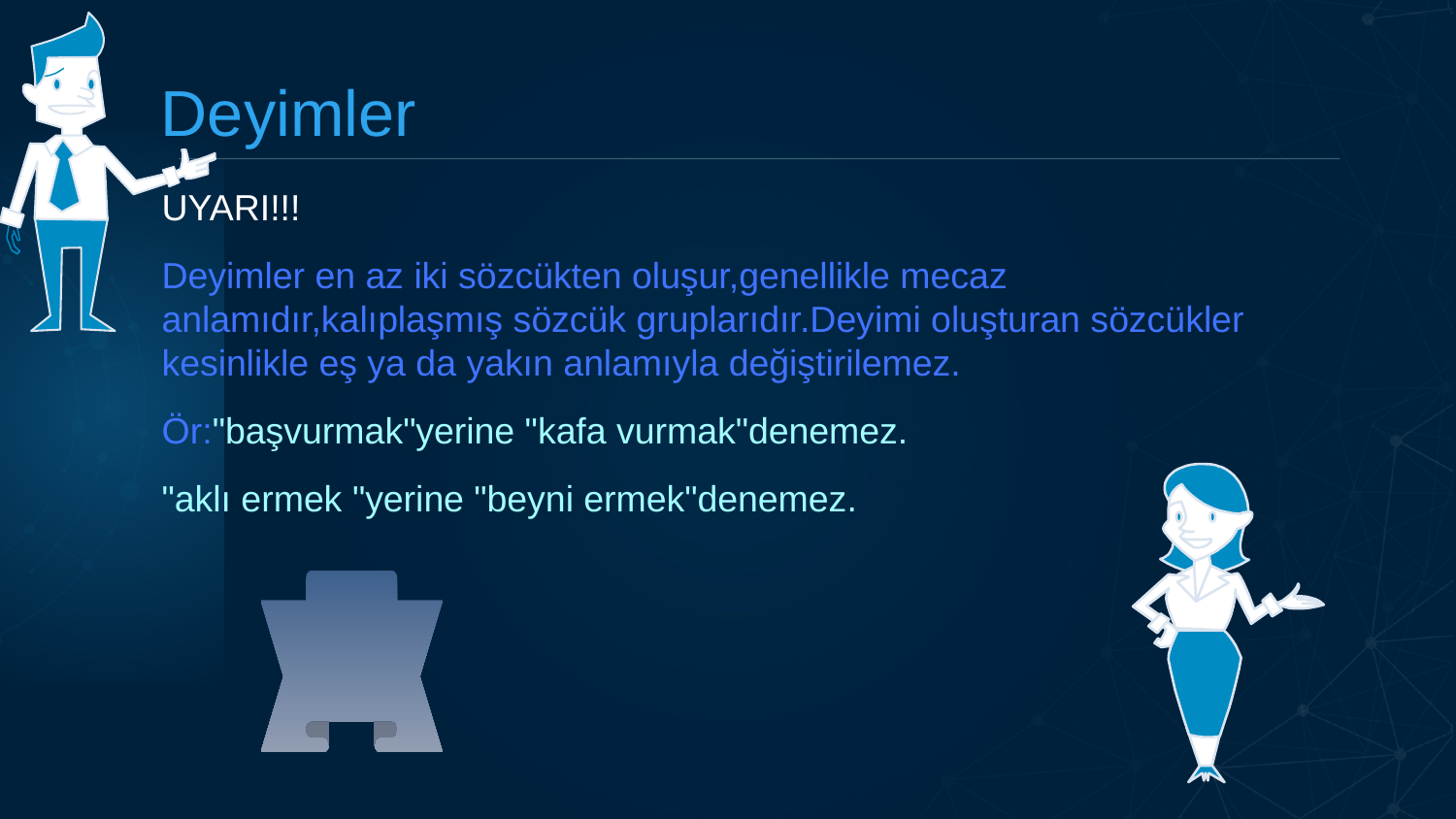

# Deyimler
UYARI!!!
Deyimler en az iki sözcükten oluşur,genellikle mecaz anlamıdır,kalıplaşmış sözcük gruplarıdır.Deyimi oluşturan sözcükler kesinlikle eş ya da yakın anlamıyla değiştirilemez.
Ör:"başvurmak"yerine "kafa vurmak"denemez.
"aklı ermek "yerine "beyni ermek"denemez.